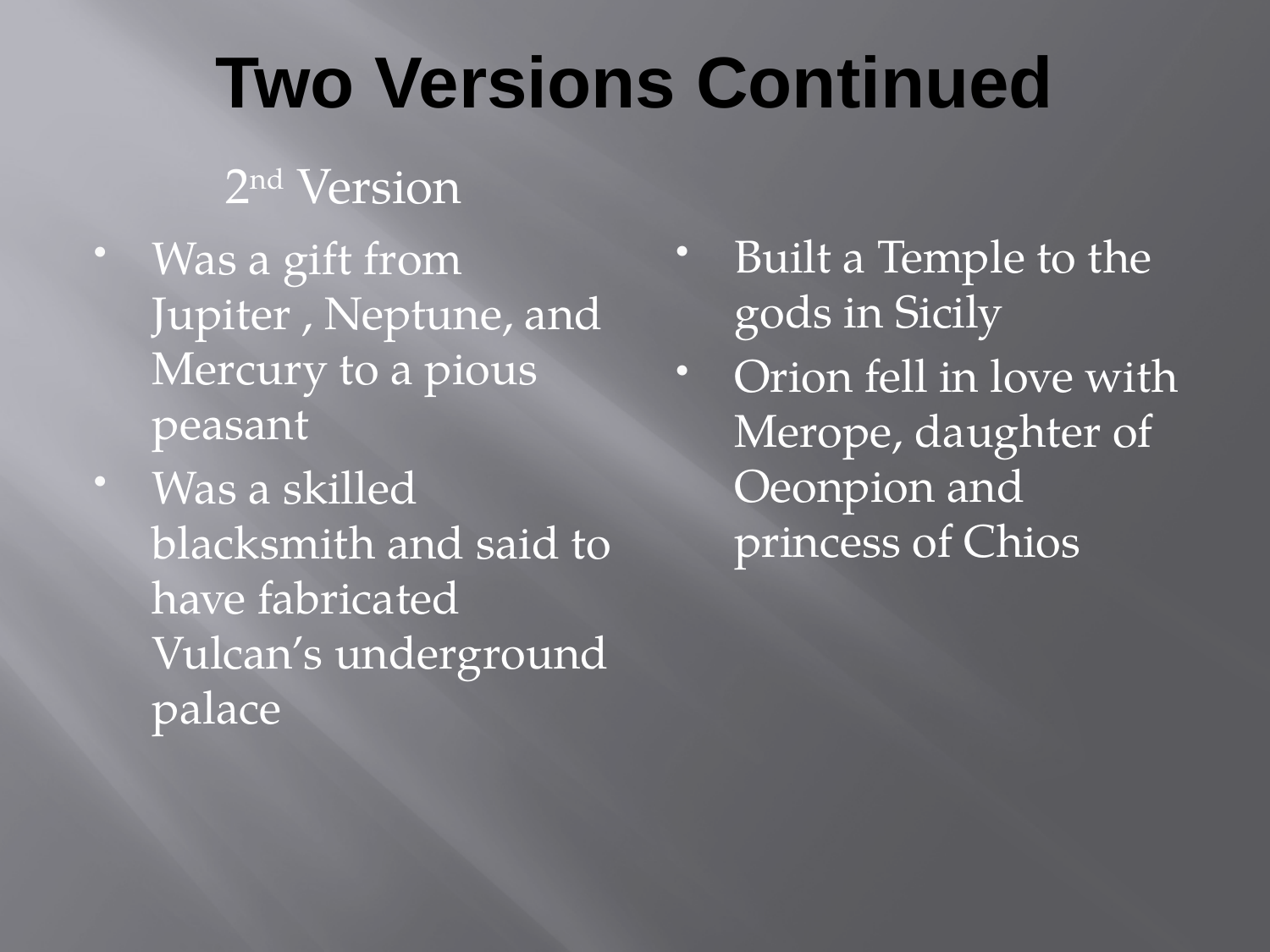

# Two Versions Continued
2nd Version
Built a Temple to the gods in Sicily
Orion fell in love with Merope, daughter of Oeonpion and princess of Chios
Was a gift from Jupiter , Neptune, and Mercury to a pious peasant
Was a skilled blacksmith and said to have fabricated Vulcan’s underground palace